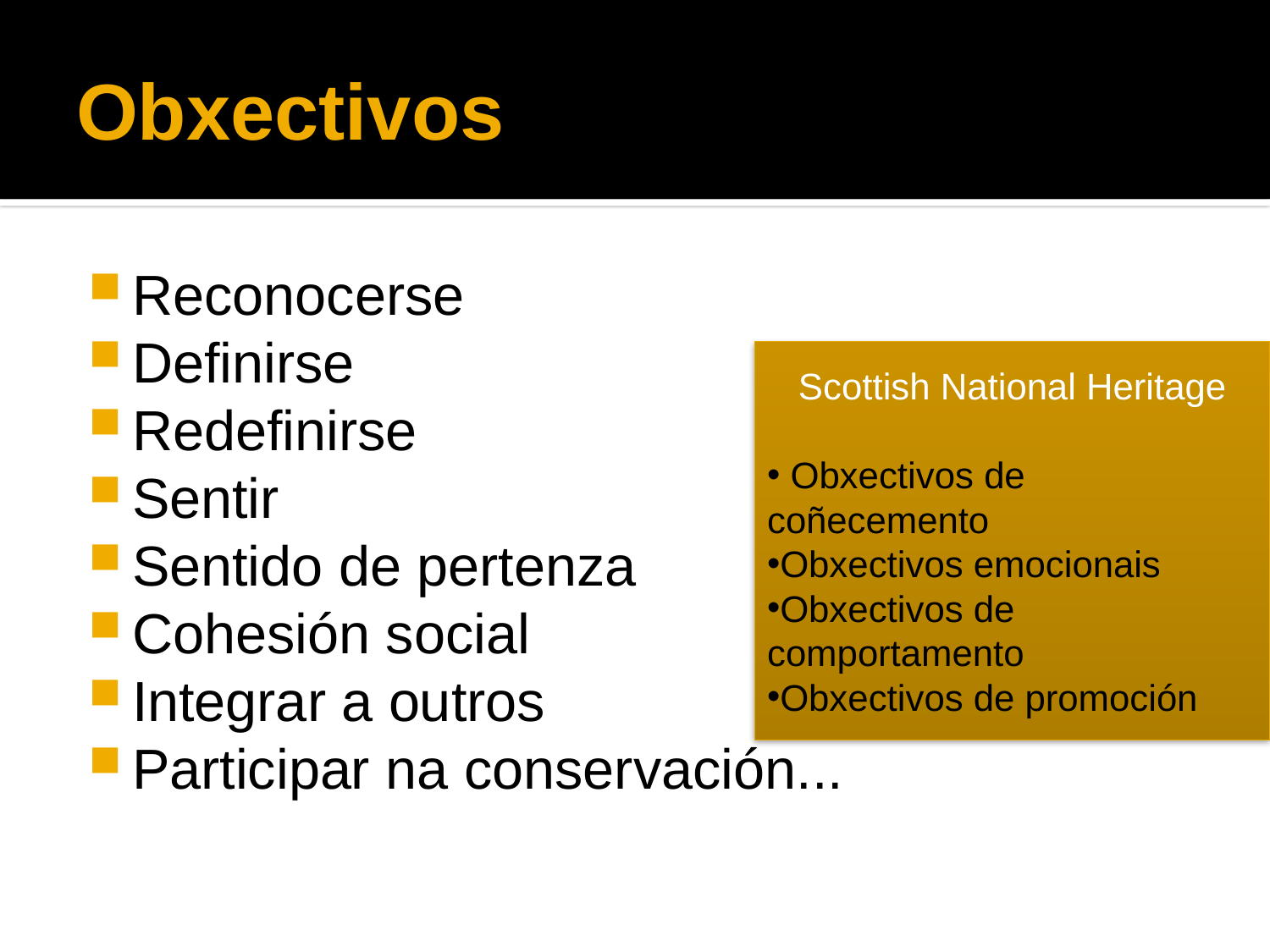

# Obxectivos
Reconocerse
Definirse
Redefinirse
Sentir
Sentido de pertenza
Cohesión social
Integrar a outros
Participar na conservación...
Scottish National Heritage

 Obxectivos de coñecemento
Obxectivos emocionais
Obxectivos de comportamento
Obxectivos de promoción